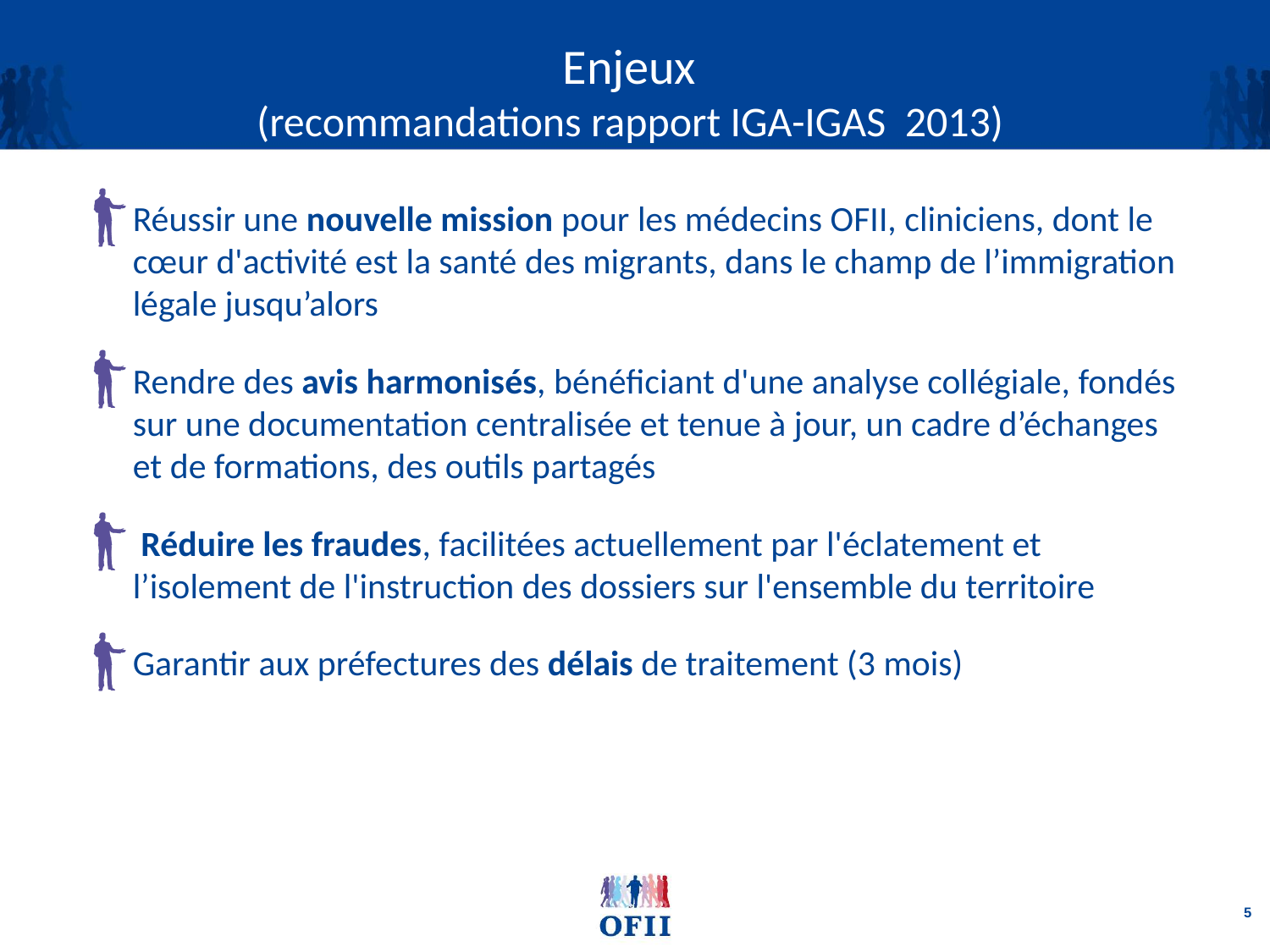

# Enjeux (recommandations rapport IGA-IGAS  2013)
Réussir une nouvelle mission pour les médecins OFII, cliniciens, dont le cœur d'activité est la santé des migrants, dans le champ de l’immigration légale jusqu’alors
Rendre des avis harmonisés, bénéficiant d'une analyse collégiale, fondés sur une documentation centralisée et tenue à jour, un cadre d’échanges et de formations, des outils partagés
 Réduire les fraudes, facilitées actuellement par l'éclatement et l’isolement de l'instruction des dossiers sur l'ensemble du territoire
Garantir aux préfectures des délais de traitement (3 mois)